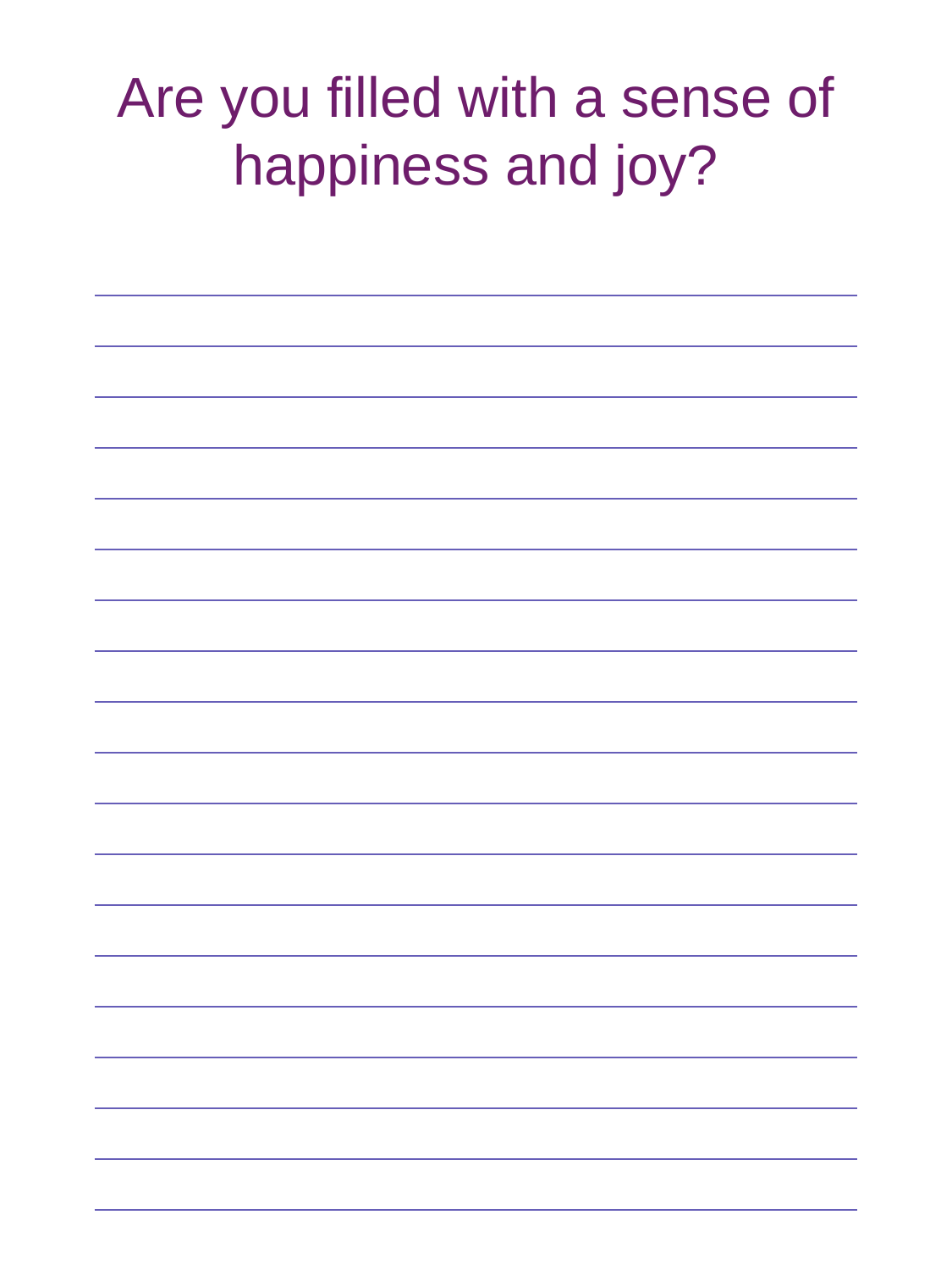

Are you filled with a sense of happiness and joy?
|  |
| --- |
|  |
|  |
|  |
|  |
|  |
|  |
|  |
|  |
|  |
|  |
|  |
|  |
|  |
|  |
|  |
|  |
|  |